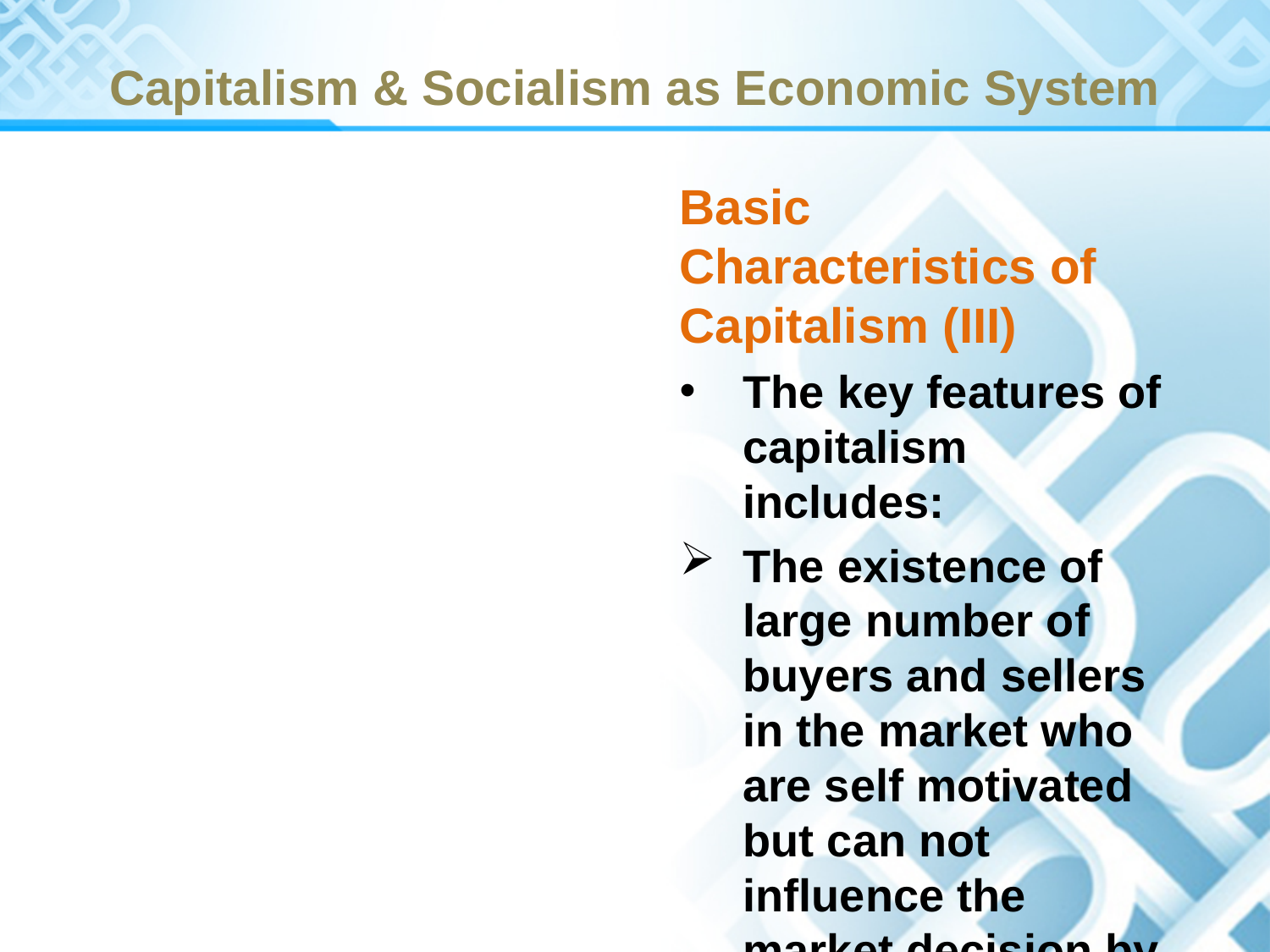

# Capitalism & Socialism as Economic System
Basic Characteristics of Capitalism (III)
The key features of capitalism includes:
The existence of large number of buyers and sellers in the market who are self motivated but can not influence the market decision by their individual action